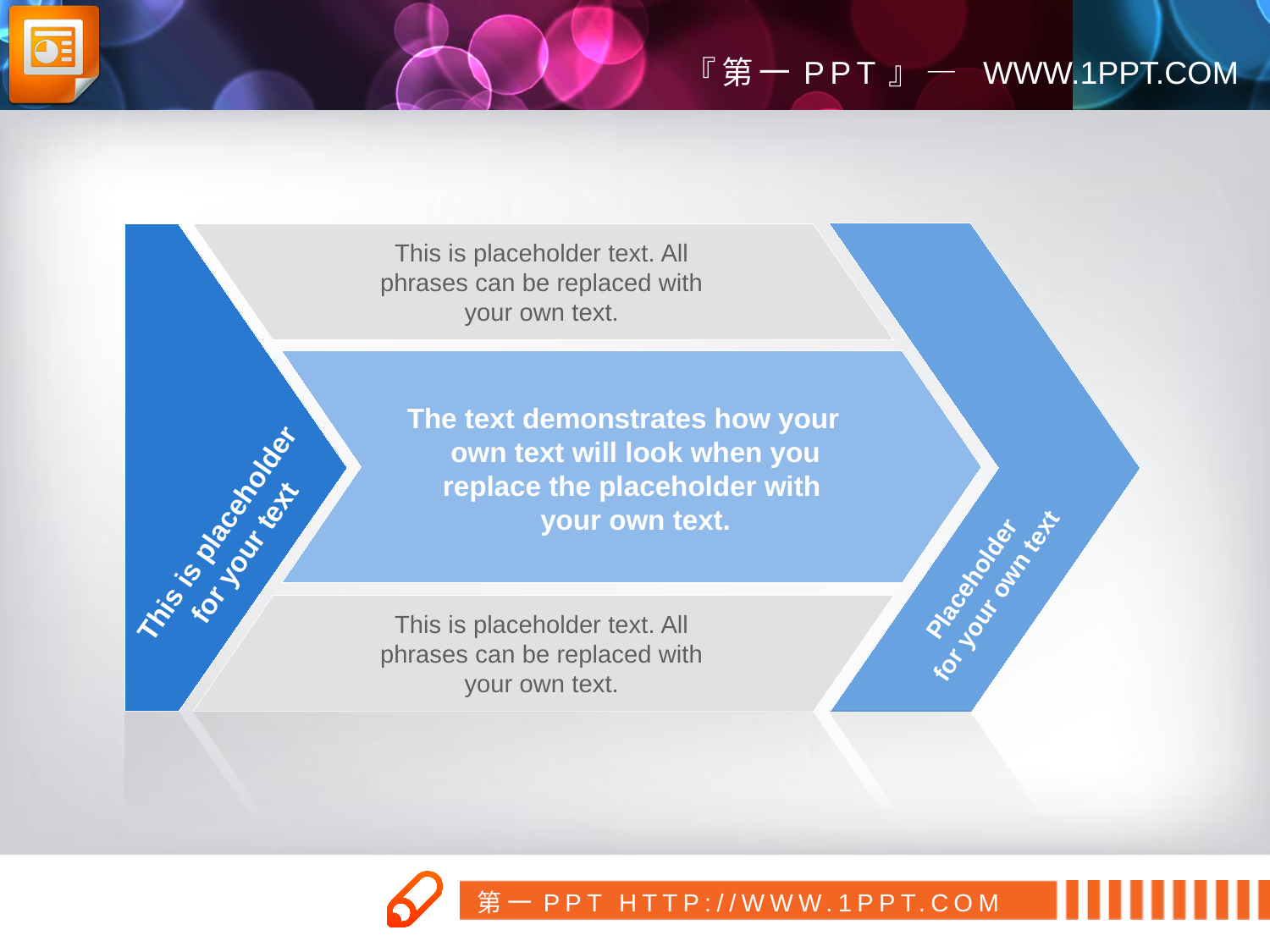

This is placeholder text. All phrases can be replaced with your own text.
The text demonstrates how your own text will look when you replace the placeholder with
your own text.
This is placeholder
for your text
Placeholder
for your own text
This is placeholder text. All phrases can be replaced with your own text.